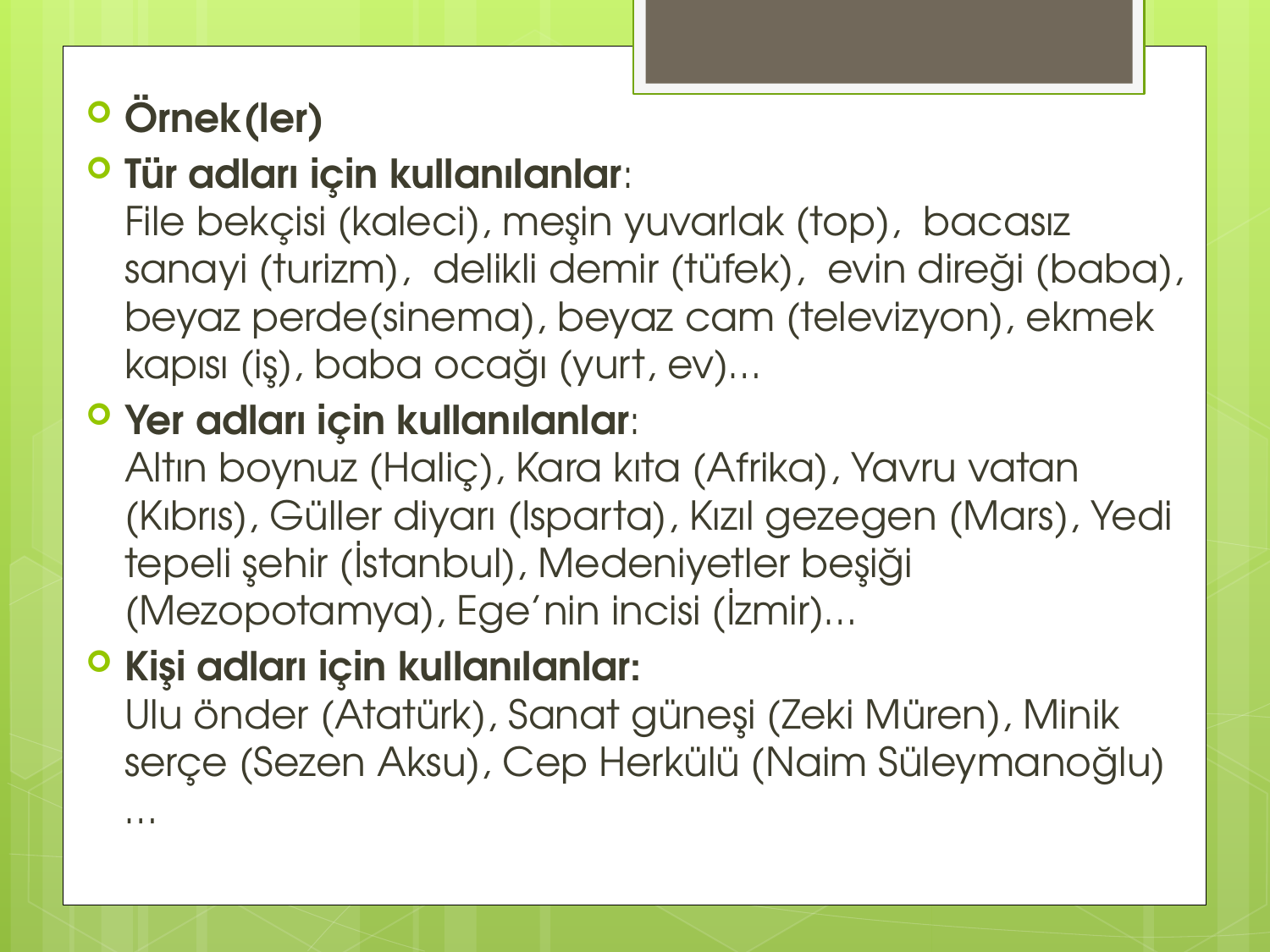

Örnek(ler)
Tür adları için kullanılanlar:
File bekçisi (kaleci), meşin yuvarlak (top),  bacasız sanayi (turizm),  delikli demir (tüfek),  evin direği (baba), beyaz perde(sinema), beyaz cam (televizyon), ekmek kapısı (iş), baba ocağı (yurt, ev)…
Yer adları için kullanılanlar:
Altın boynuz (Haliç), Kara kıta (Afrika), Yavru vatan (Kıbrıs), Güller diyarı (Isparta), Kızıl gezegen (Mars), Yedi tepeli şehir (İstanbul), Medeniyetler beşiği (Mezopotamya), Ege’nin incisi (İzmir)…
Kişi adları için kullanılanlar:
Ulu önder (Atatürk), Sanat güneşi (Zeki Müren), Minik serçe (Sezen Aksu), Cep Herkülü (Naim Süleymanoğlu)…

#